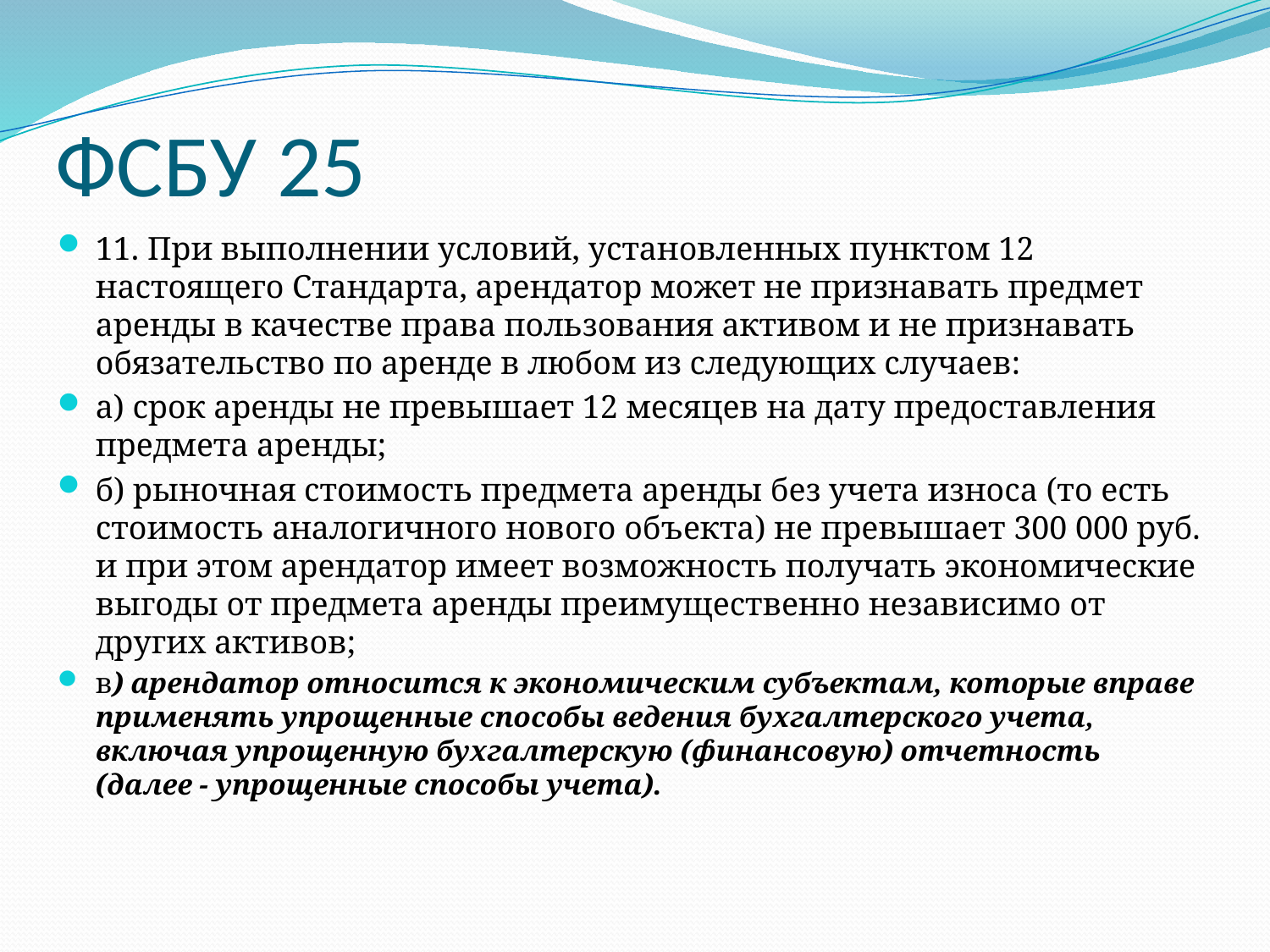

# ФСБУ 25
11. При выполнении условий, установленных пунктом 12 настоящего Стандарта, арендатор может не признавать предмет аренды в качестве права пользования активом и не признавать обязательство по аренде в любом из следующих случаев:
а) срок аренды не превышает 12 месяцев на дату предоставления предмета аренды;
б) рыночная стоимость предмета аренды без учета износа (то есть стоимость аналогичного нового объекта) не превышает 300 000 руб. и при этом арендатор имеет возможность получать экономические выгоды от предмета аренды преимущественно независимо от других активов;
в) арендатор относится к экономическим субъектам, которые вправе применять упрощенные способы ведения бухгалтерского учета, включая упрощенную бухгалтерскую (финансовую) отчетность (далее - упрощенные способы учета).